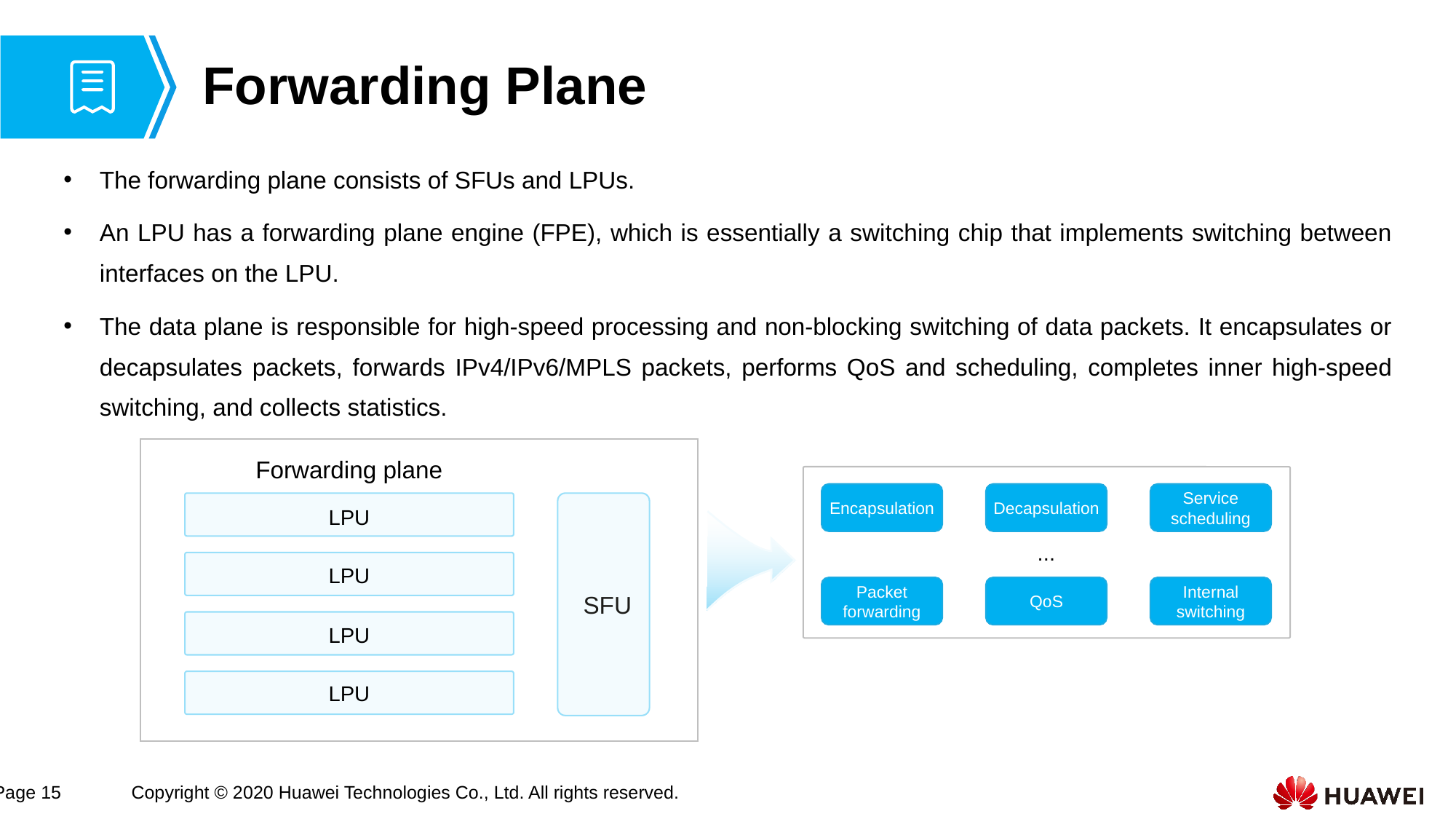

# Forwarding Plane
The forwarding plane consists of SFUs and LPUs.
An LPU has a forwarding plane engine (FPE), which is essentially a switching chip that implements switching between interfaces on the LPU.
The data plane is responsible for high-speed processing and non-blocking switching of data packets. It encapsulates or decapsulates packets, forwards IPv4/IPv6/MPLS packets, performs QoS and scheduling, completes inner high-speed switching, and collects statistics.

Forwarding plane

Encapsulation
Decapsulation
Service scheduling

SFU

LPU

...

LPU
Packet forwarding
QoS
Internal switching

LPU

LPU